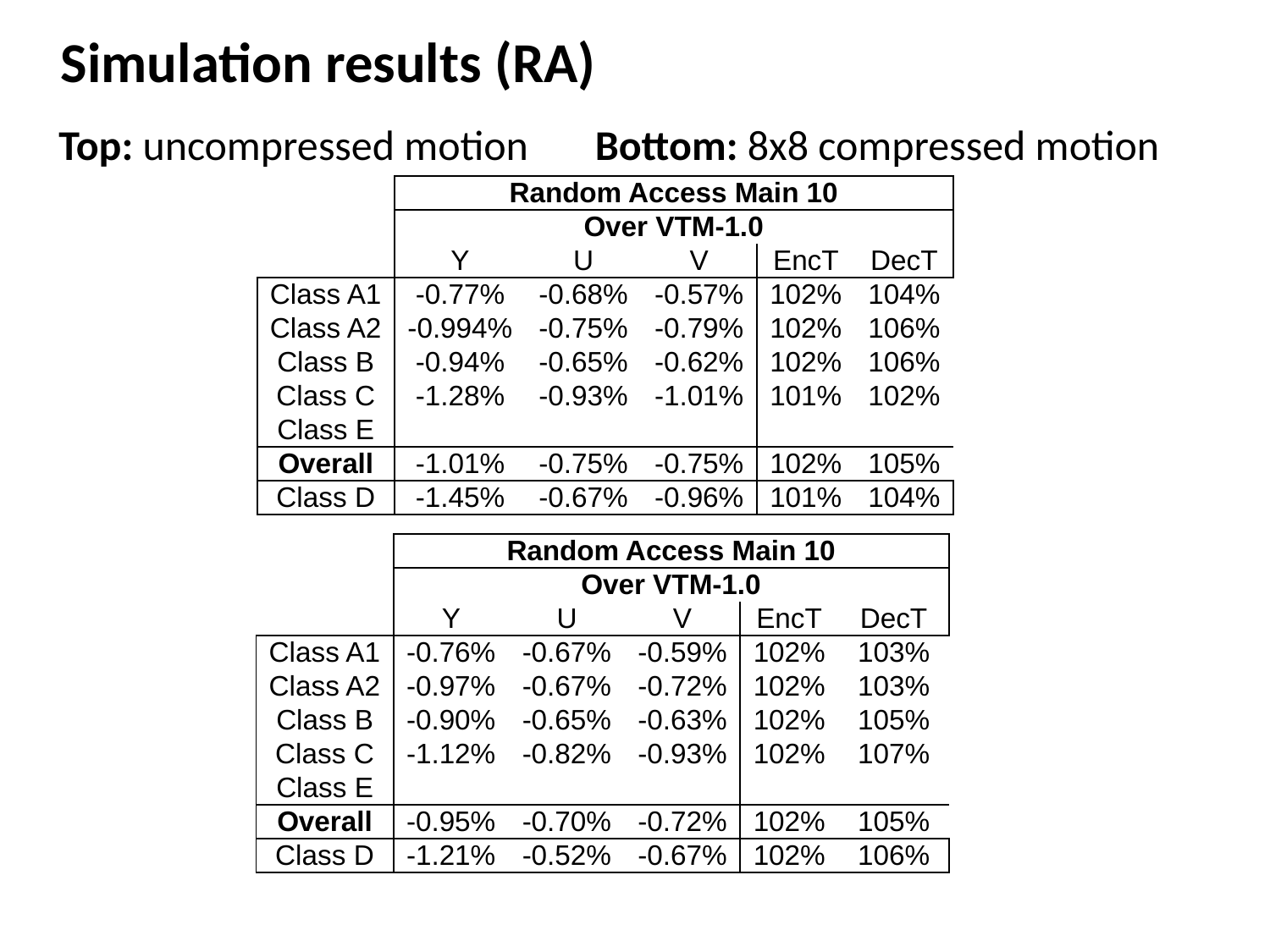

# Simulation results (RA)
Top: uncompressed motion       Bottom: 8x8 compressed motion
|  | Random Access Main 10 |  |  |  |  |
| --- | --- | --- | --- | --- | --- |
|  | Over VTM-1.0 |  |  |  |  |
|  | Y | U | V | EncT | DecT |
| Class A1 | -0.77% | -0.68% | -0.57% | 102% | 104% |
| Class A2 | -0.994% | -0.75% | -0.79% | 102% | 106% |
| Class B | -0.94% | -0.65% | -0.62% | 102% | 106% |
| Class C | -1.28% | -0.93% | -1.01% | 101% | 102% |
| Class E |  |  |  |  |  |
| Overall | -1.01% | -0.75% | -0.75% | 102% | 105% |
| Class D | -1.45% | -0.67% | -0.96% | 101% | 104% |
|  | Random Access Main 10 |  |  |  |  |
| --- | --- | --- | --- | --- | --- |
|  | Over VTM-1.0 |  |  |  |  |
|  | Y | U | V | EncT | DecT |
| Class A1 | -0.76% | -0.67% | -0.59% | 102% | 103% |
| Class A2 | -0.97% | -0.67% | -0.72% | 102% | 103% |
| Class B | -0.90% | -0.65% | -0.63% | 102% | 105% |
| Class C | -1.12% | -0.82% | -0.93% | 102% | 107% |
| Class E |  |  |  |  |  |
| Overall | -0.95% | -0.70% | -0.72% | 102% | 105% |
| Class D | -1.21% | -0.52% | -0.67% | 102% | 106% |
© 2018 InterDigital, Inc. All Rights Reserved.
© 2018 InterDigital, Inc. All Rights Reserved.
6
6